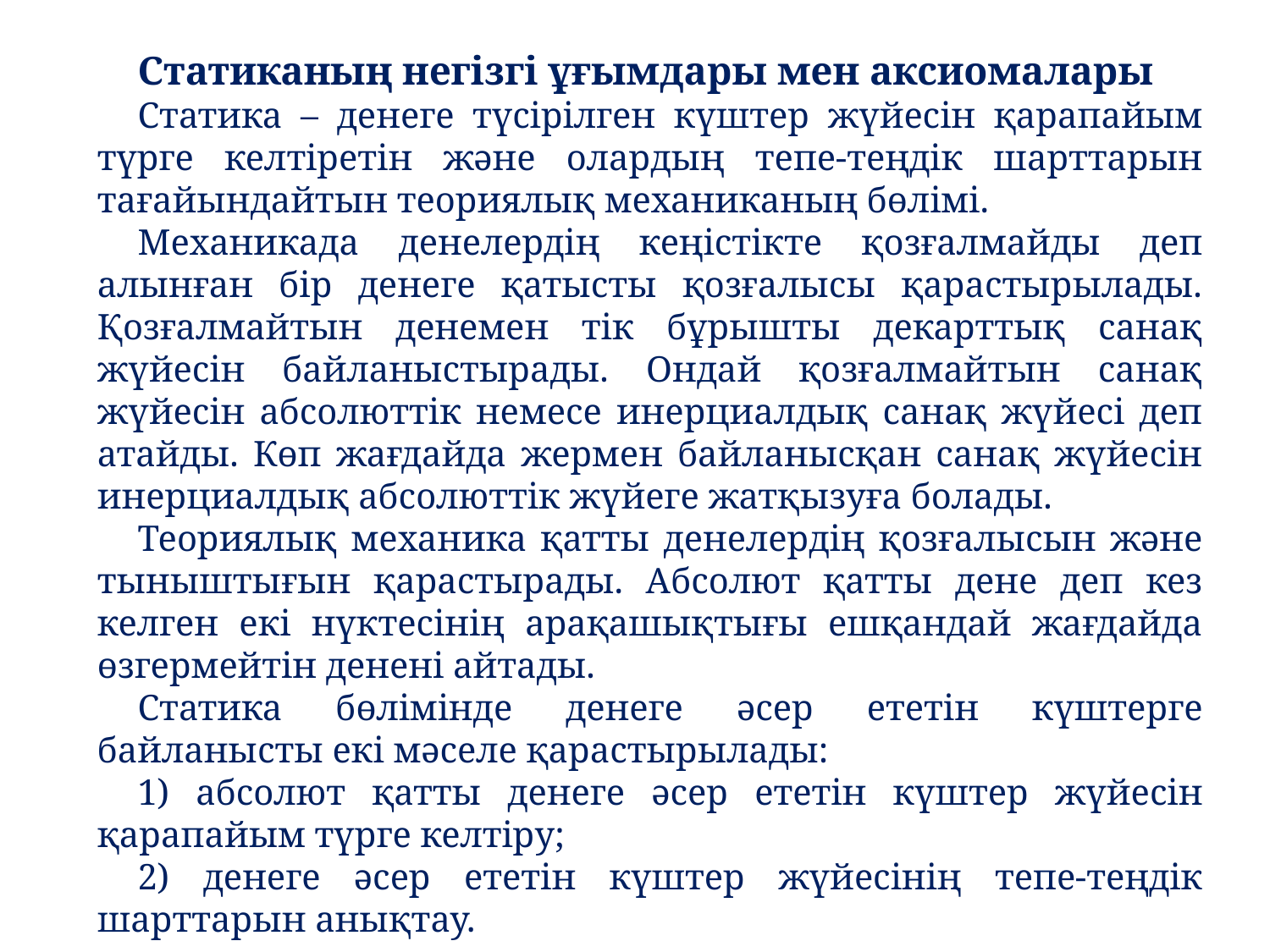

Статиканың негізгі ұғымдары мен аксиомалары
Статика – денеге түсірілген күштер жүйесін қарапайым түрге келтіретін және олардың тепе-теңдік шарттарын тағайындайтын теориялық механиканың бөлімі.
Механикада денелердің кеңістікте қозғалмайды деп алынған бір денеге қатысты қозғалысы қарастырылады. Қозғалмайтын денемен тік бұрышты декарттық санақ жүйесін байланыстырады. Ондай қозғалмайтын санақ жүйесін абсолюттік немесе инерциалдық санақ жүйесі деп атайды. Көп жағдайда жермен байланысқан санақ жүйесін инерциалдық абсолюттік жүйеге жатқызуға болады.
Теориялық механика қатты денелердің қозғалысын және тыныштығын қарастырады. Абсолют қатты дене деп кез келген екі нүктесінің арақашықтығы ешқандай жағдайда өзгермейтін денені айтады.
Статика бөлімінде денеге әсер ететін күштерге байланысты екі мәселе қарастырылады:
1) абсолют қатты денеге әсер ететін күштер жүйесін қарапайым түрге келтіру;
2) денеге әсер ететін күштер жүйесінің тепе-теңдік шарттарын анықтау.